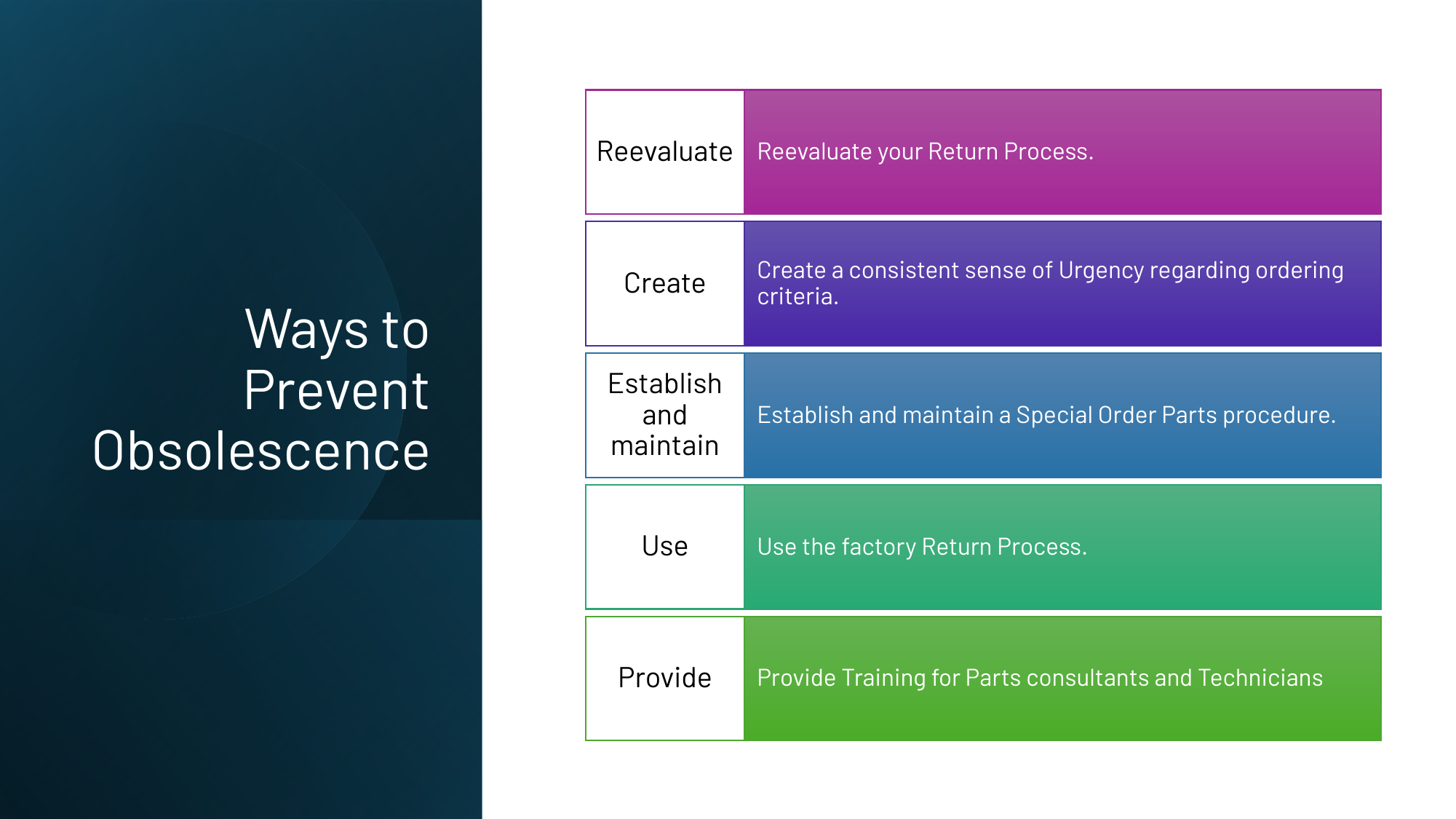

Reevaluate your Return Process.
Reevaluate
Create a consistent sense of Urgency regarding ordering criteria.
Create
Establish and maintain a Special Order Parts procedure.
Establish and maintain
Use the factory Return Process.
Use
Provide Training for Parts consultants and Technicians
Provide

# Ways to Prevent Obsolescence